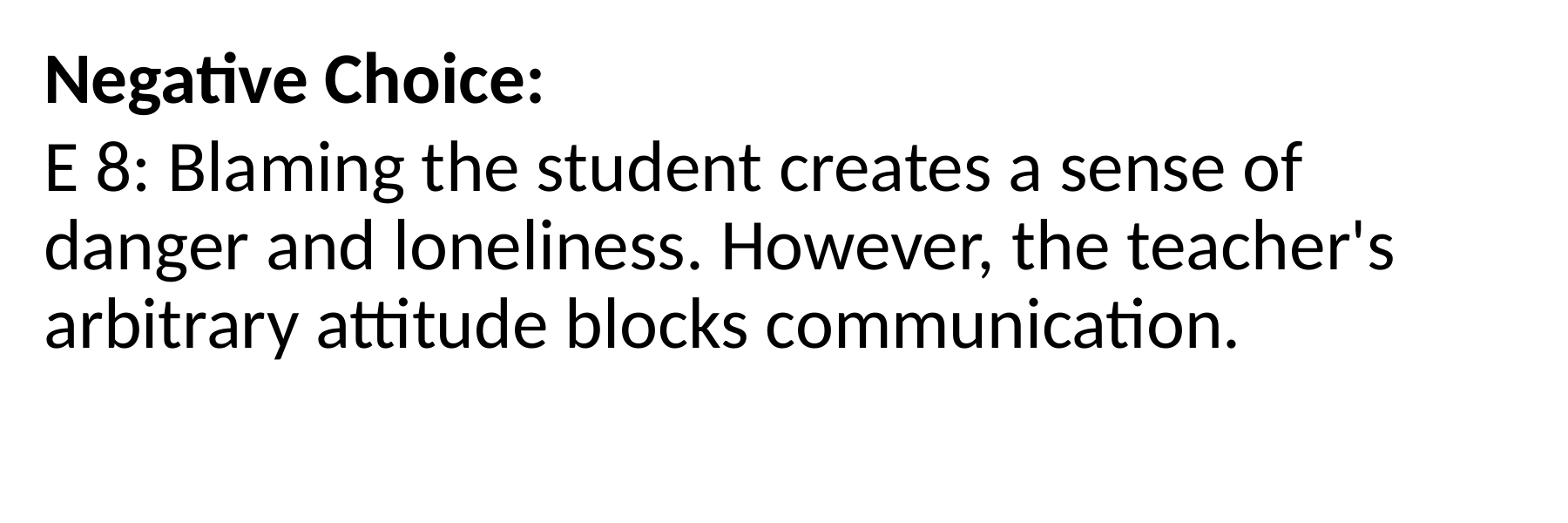

Negative Choice:
E 8: Blaming the student creates a sense of danger and loneliness. However, the teacher's arbitrary attitude blocks communication.